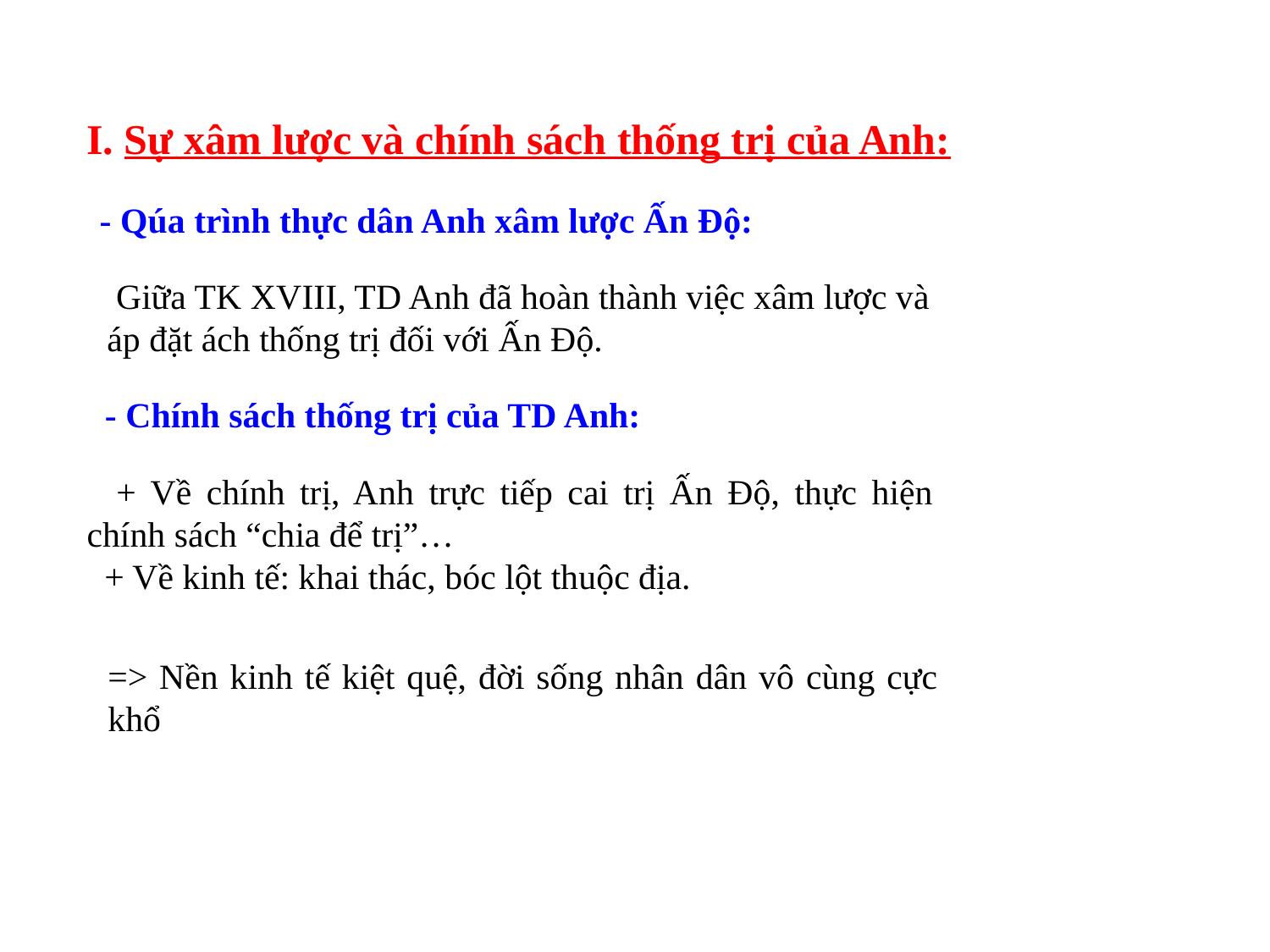

I. Sự xâm lược và chính sách thống trị của Anh:
- Qúa trình thực dân Anh xâm lược Ấn Độ:
 Giữa TK XVIII, TD Anh đã hoàn thành việc xâm lược và áp đặt ách thống trị đối với Ấn Độ.
- Chính sách thống trị của TD Anh:
  + Về chính trị, Anh trực tiếp cai trị Ấn Độ, thực hiện chính sách “chia để trị”…
  + Về kinh tế: khai thác, bóc lột thuộc địa.
=> Nền kinh tế kiệt quệ, đời sống nhân dân vô cùng cực khổ